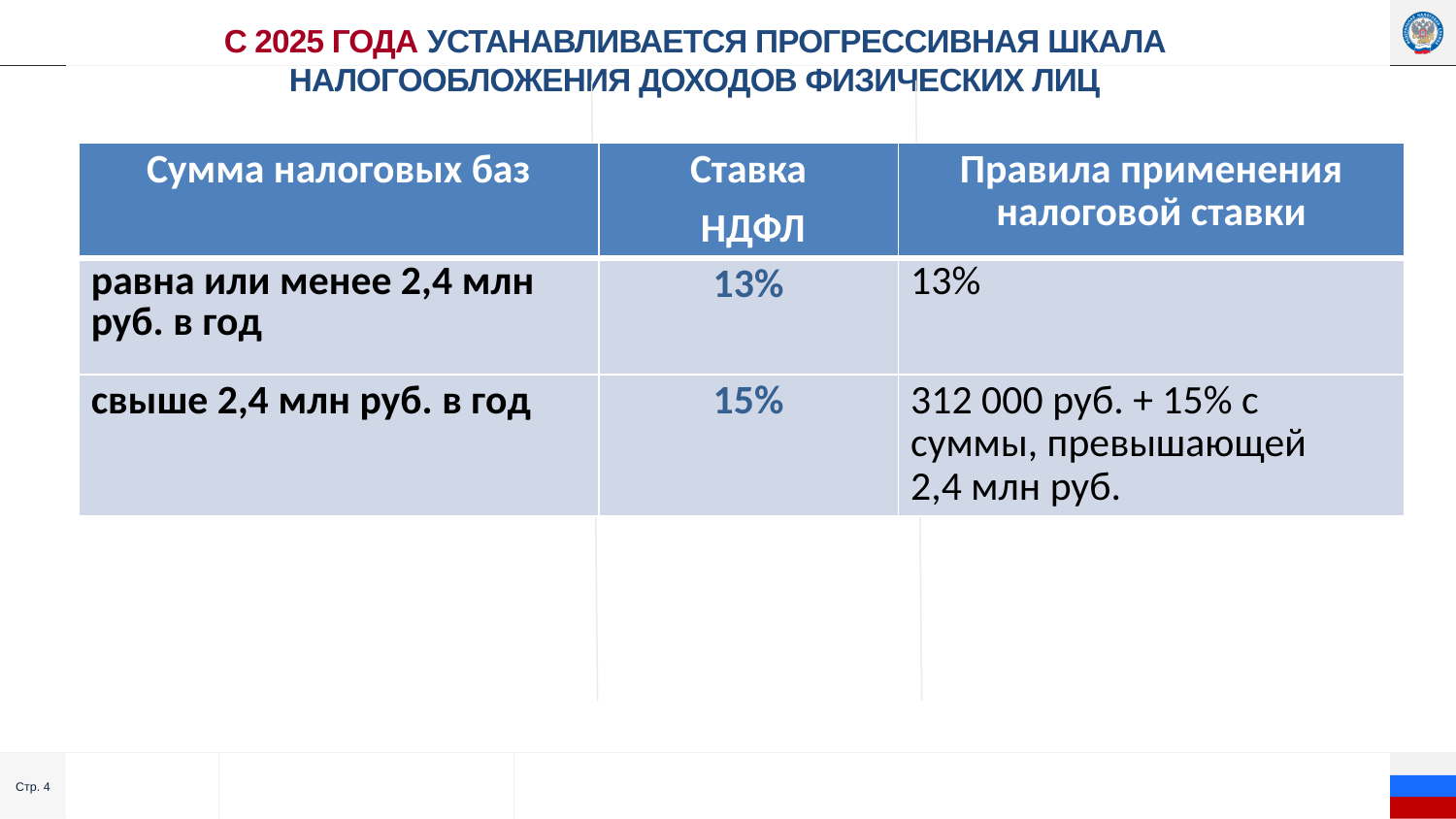

# С 2025 года устанавливается прогрессивная шкала налогообложения доходов физических лиц
| Сумма налоговых баз | Ставка НДФЛ | Правила применения налоговой ставки |
| --- | --- | --- |
| равна или менее 2,4 млн руб. в год | 13% | 13% |
| свыше 2,4 млн руб. в год | 15% | 312 000 руб. + 15% с суммы, превышающей 2,4 млн руб. |